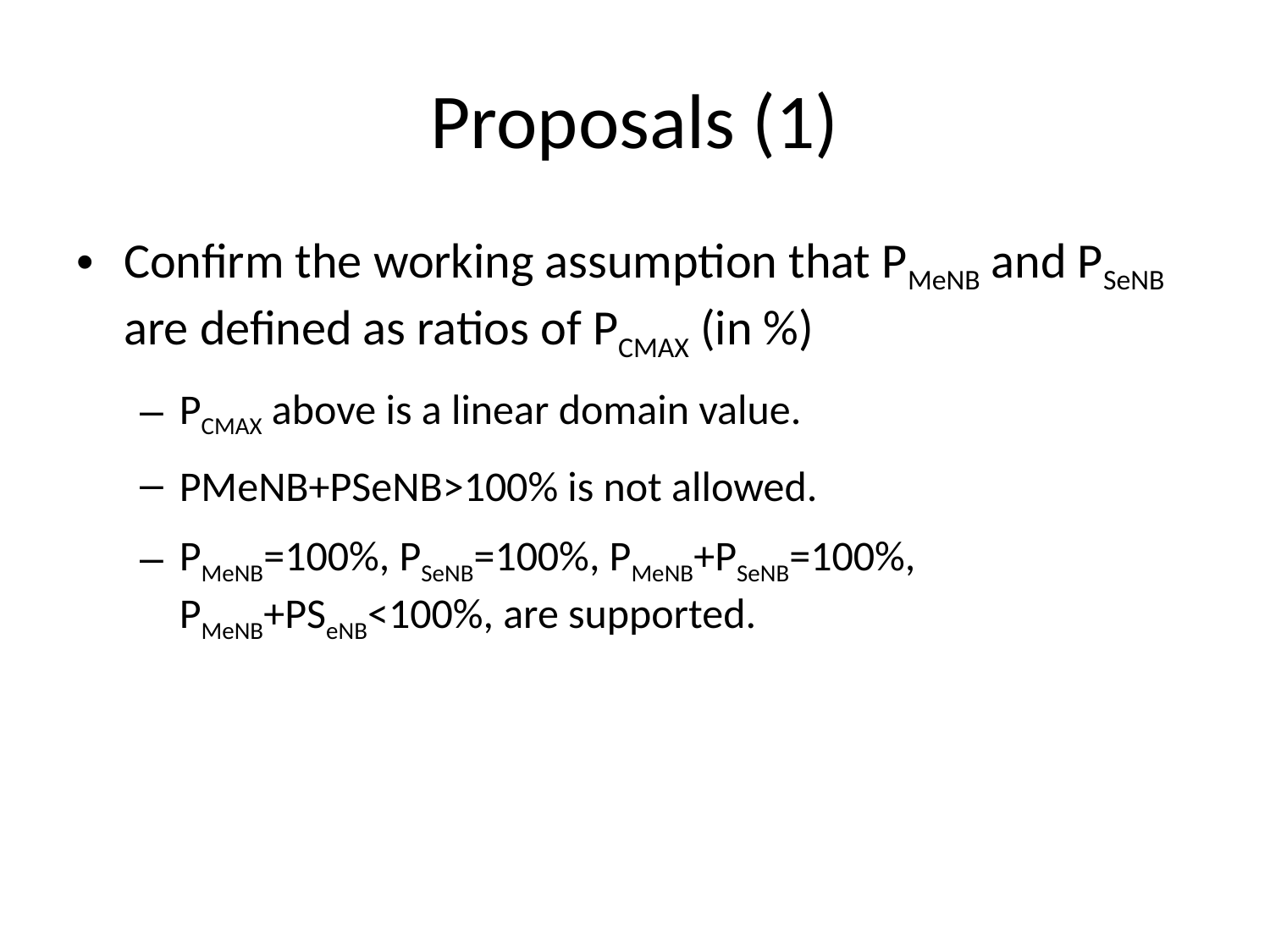

# Proposals (1)
Confirm the working assumption that PMeNB and PSeNB are defined as ratios of PCMAX (in %)
PCMAX above is a linear domain value.
PMeNB+PSeNB>100% is not allowed.
PMeNB=100%, PSeNB=100%, PMeNB+PSeNB=100%, PMeNB+PSeNB<100%, are supported.